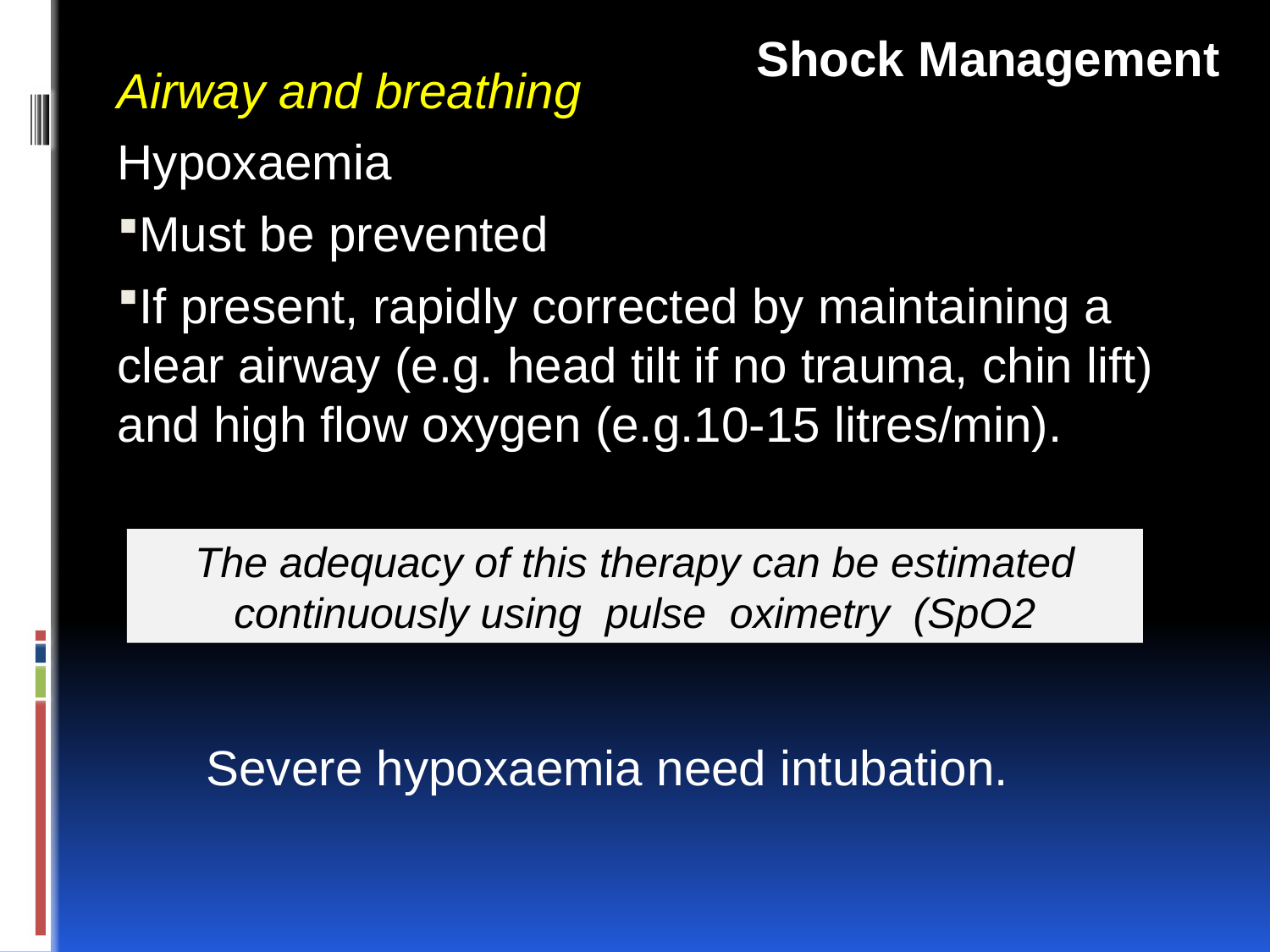

Shock Management
Airway and breathing
Hypoxaemia
Must be prevented
If present, rapidly corrected by maintaining a clear airway (e.g. head tilt if no trauma, chin lift) and high flow oxygen (e.g.10-15 litres/min).
The adequacy of this therapy can be estimated continuously using  pulse  oximetry  (SpO2
Severe hypoxaemia need intubation.